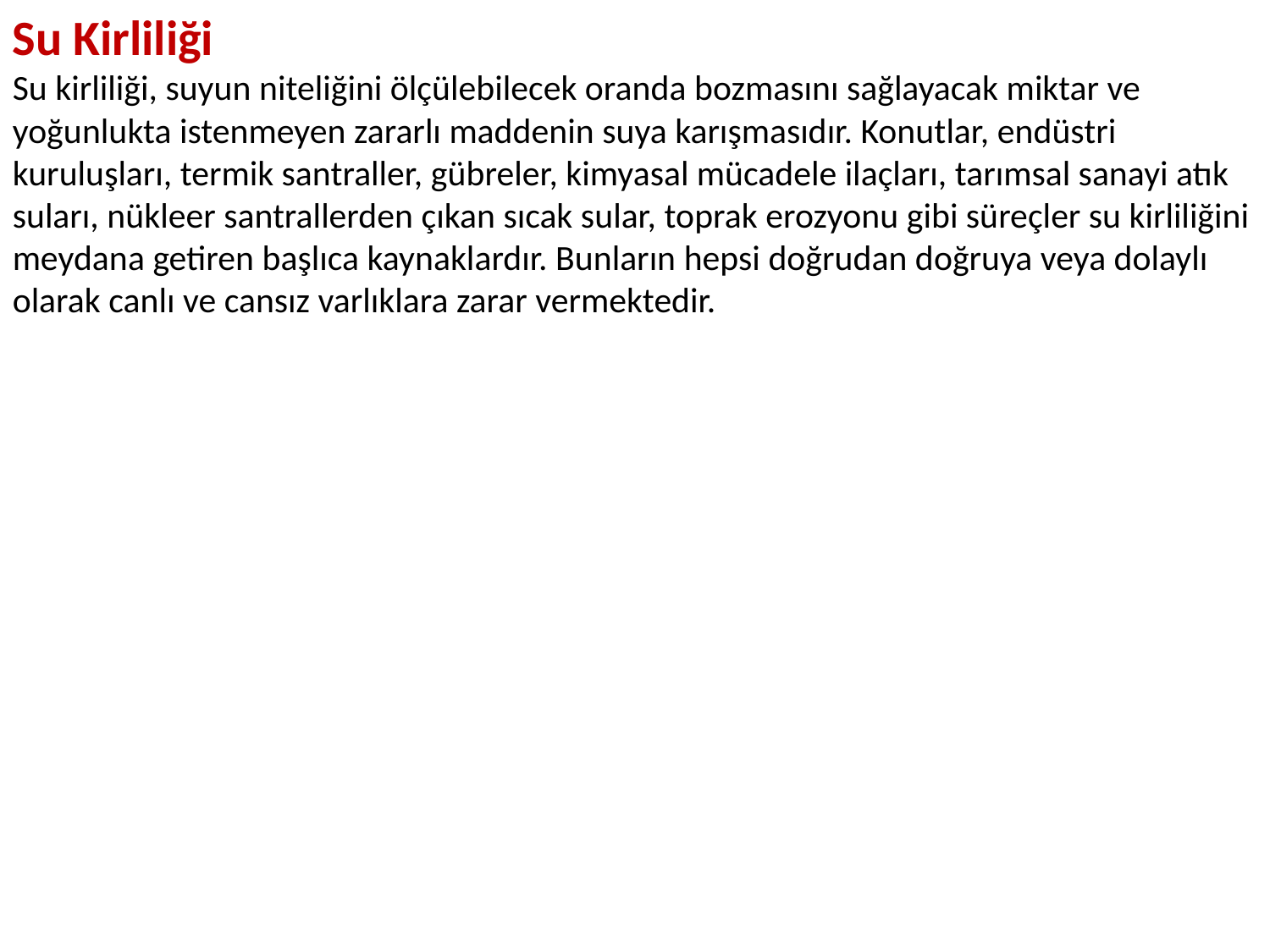

Su Kirliliği
Su kirliliği, suyun niteliğini ölçülebilecek oranda bozmasını sağlayacak miktar ve yoğunlukta istenmeyen zararlı maddenin suya karışmasıdır. Konutlar, endüstri kuruluşları, termik santraller, gübreler, kimyasal mücadele ilaçları, tarımsal sanayi atık suları, nükleer santrallerden çıkan sıcak sular, toprak erozyonu gibi süreçler su kirliliğini meydana getiren başlıca kaynaklardır. Bunların hepsi doğrudan doğruya veya dolaylı olarak canlı ve cansız varlıklara zarar vermektedir.